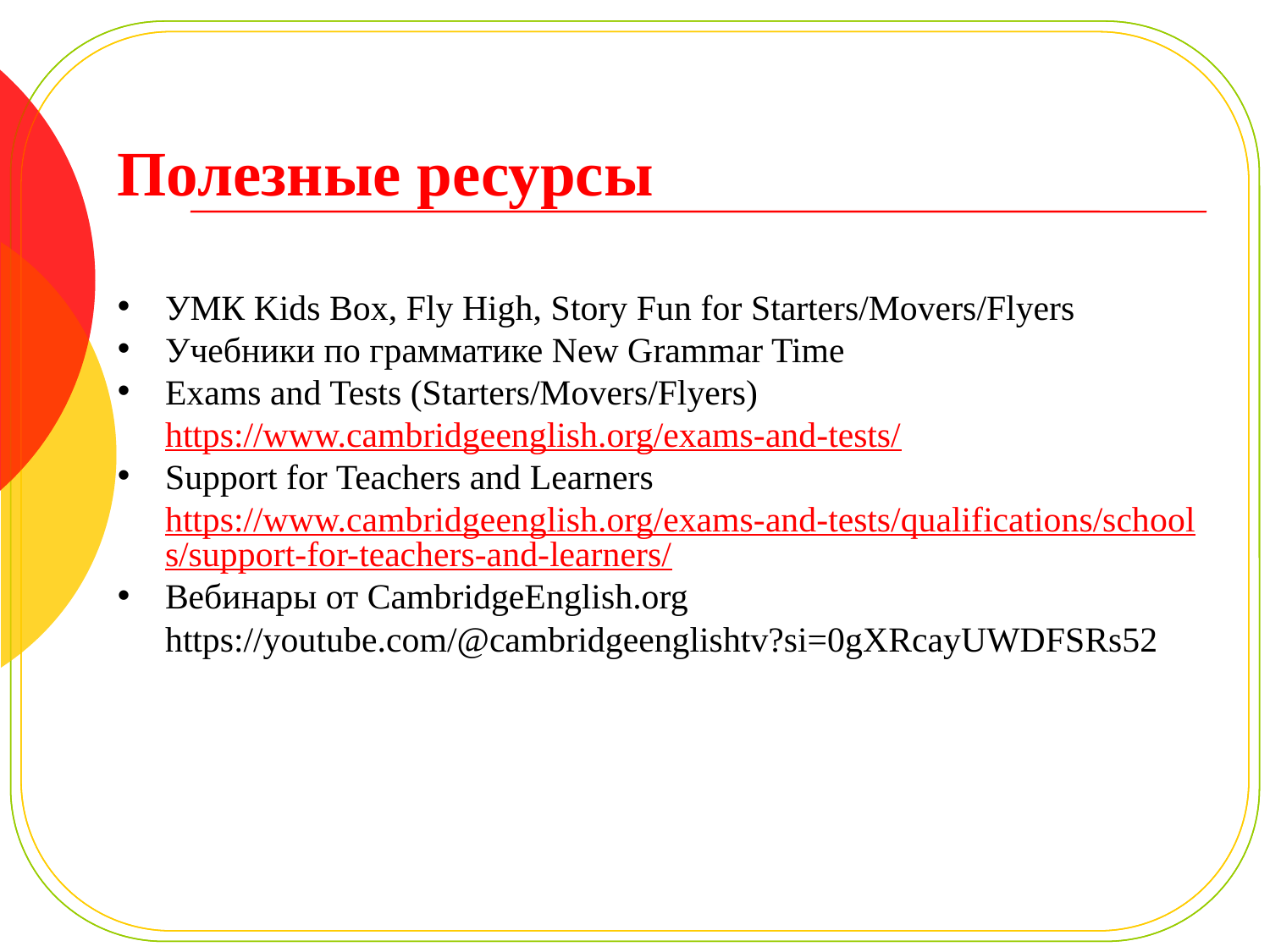

Полезные ресурсы

УМК Kids Box, Fly High, Story Fun for Starters/Movers/Flyers
Учебники по грамматике New Grammar Time
Exams and Tests (Starters/Movers/Flyers) https://www.cambridgeenglish.org/exams-and-tests/
Support for Teachers and Learners https://www.cambridgeenglish.org/exams-and-tests/qualifications/schools/support-for-teachers-and-learners/
Вебинары от CambridgeEnglish.org https://youtube.com/@cambridgeenglishtv?si=0gXRcayUWDFSRs52